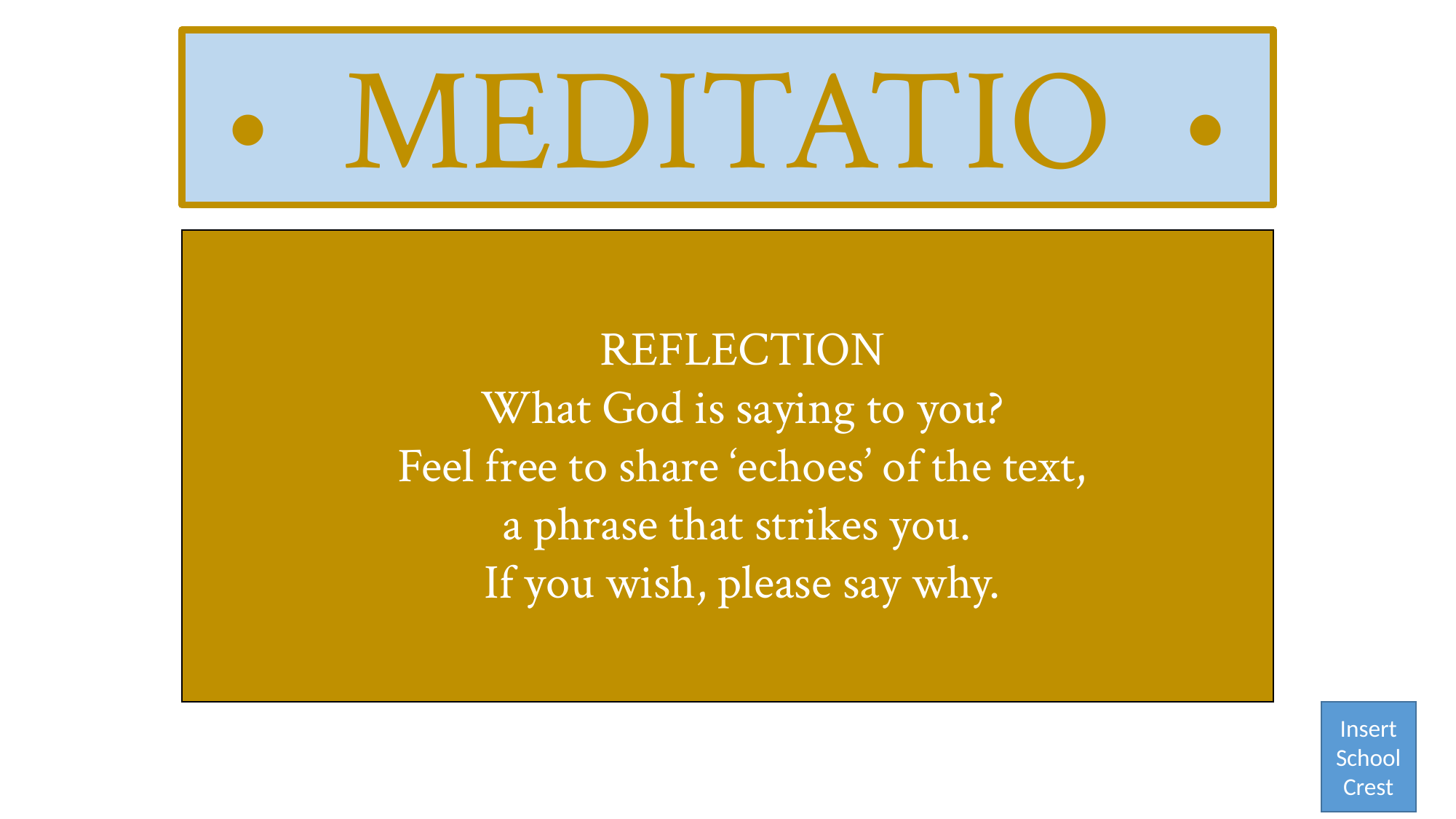

•  MEDITATIO  •

REFLECTION
What God is saying to you?
Feel free to share ‘echoes’ of the text,
a phrase that strikes you.
If you wish, please say why.
Insert School Crest